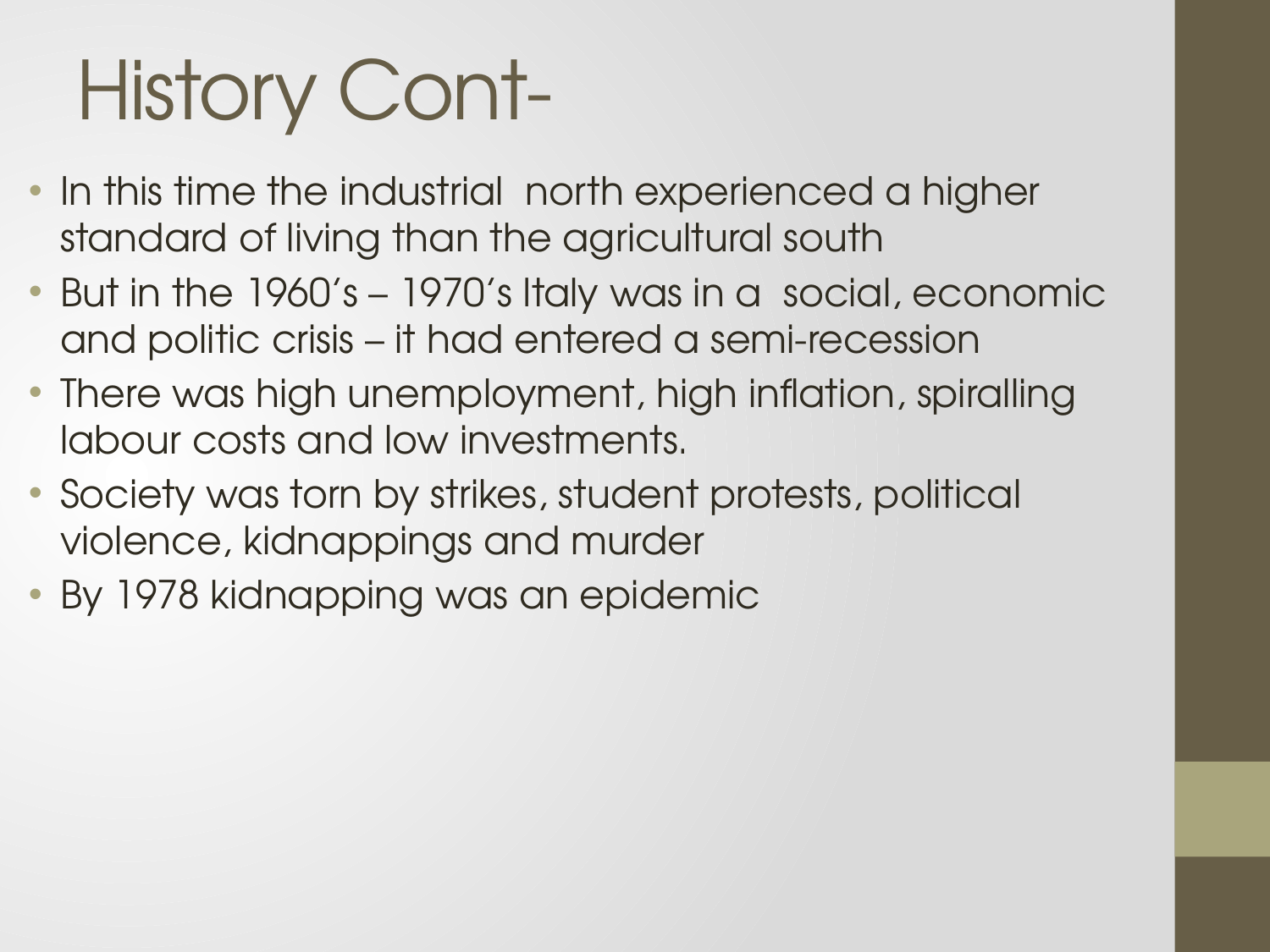

# History Cont-
In this time the industrial  north experienced a higher standard of living than the agricultural south
But in the 1960’s – 1970’s Italy was in a  social, economic and politic crisis – it had entered a semi-recession
There was high unemployment, high inflation, spiralling labour costs and low investments.
Society was torn by strikes, student protests, political violence, kidnappings and murder
By 1978 kidnapping was an epidemic